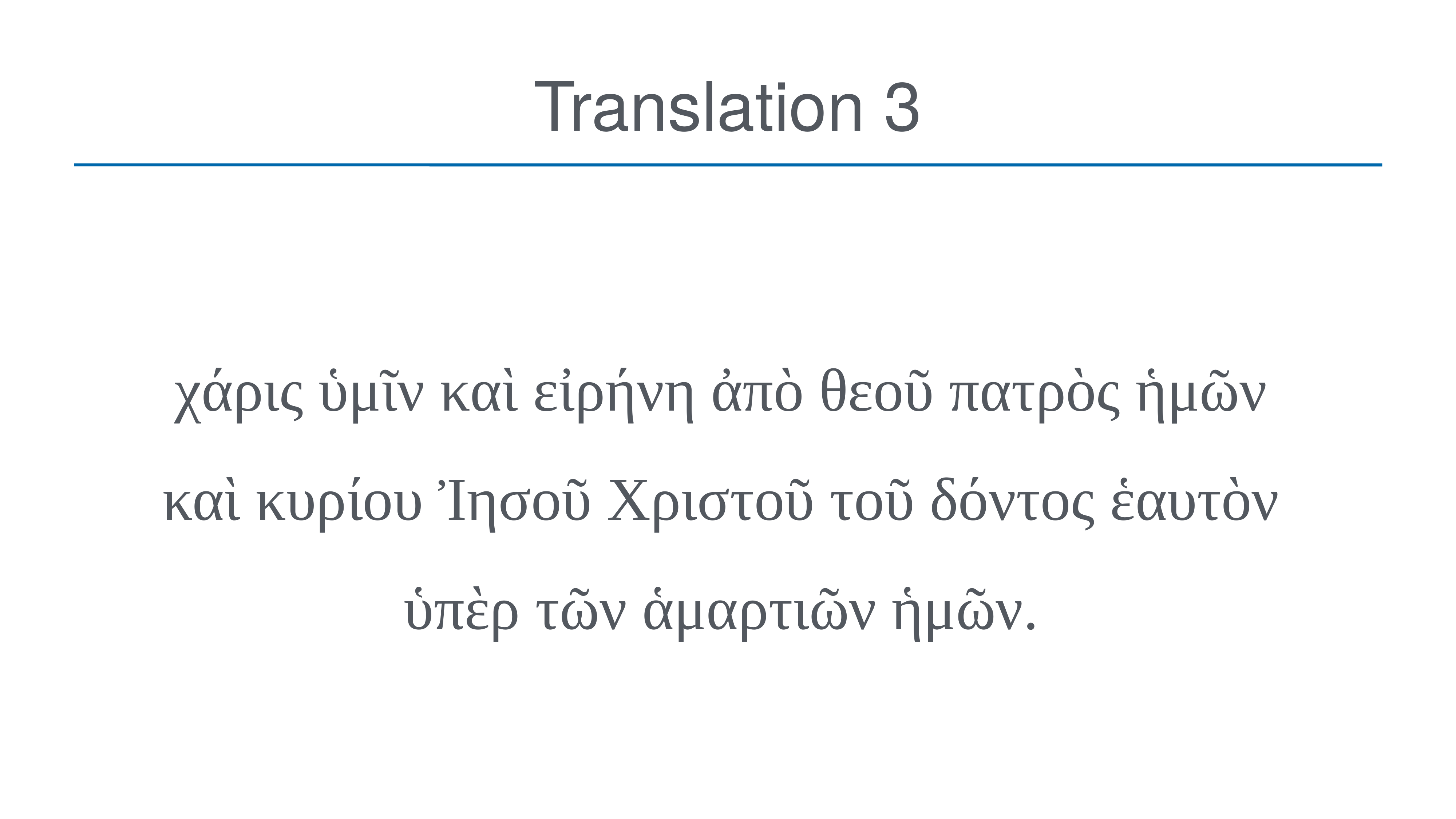

# Translation 3
χάρις ὑμῖν καὶ εἰρήνη ἀπὸ θεοῦ πατρὸς ἡμῶν
καὶ κυρίου Ἰησοῦ Χριστοῦ τοῦ δόντος ἑαυτὸν
ὑπὲρ τῶν ἁμαρτιῶν ἡμῶν.